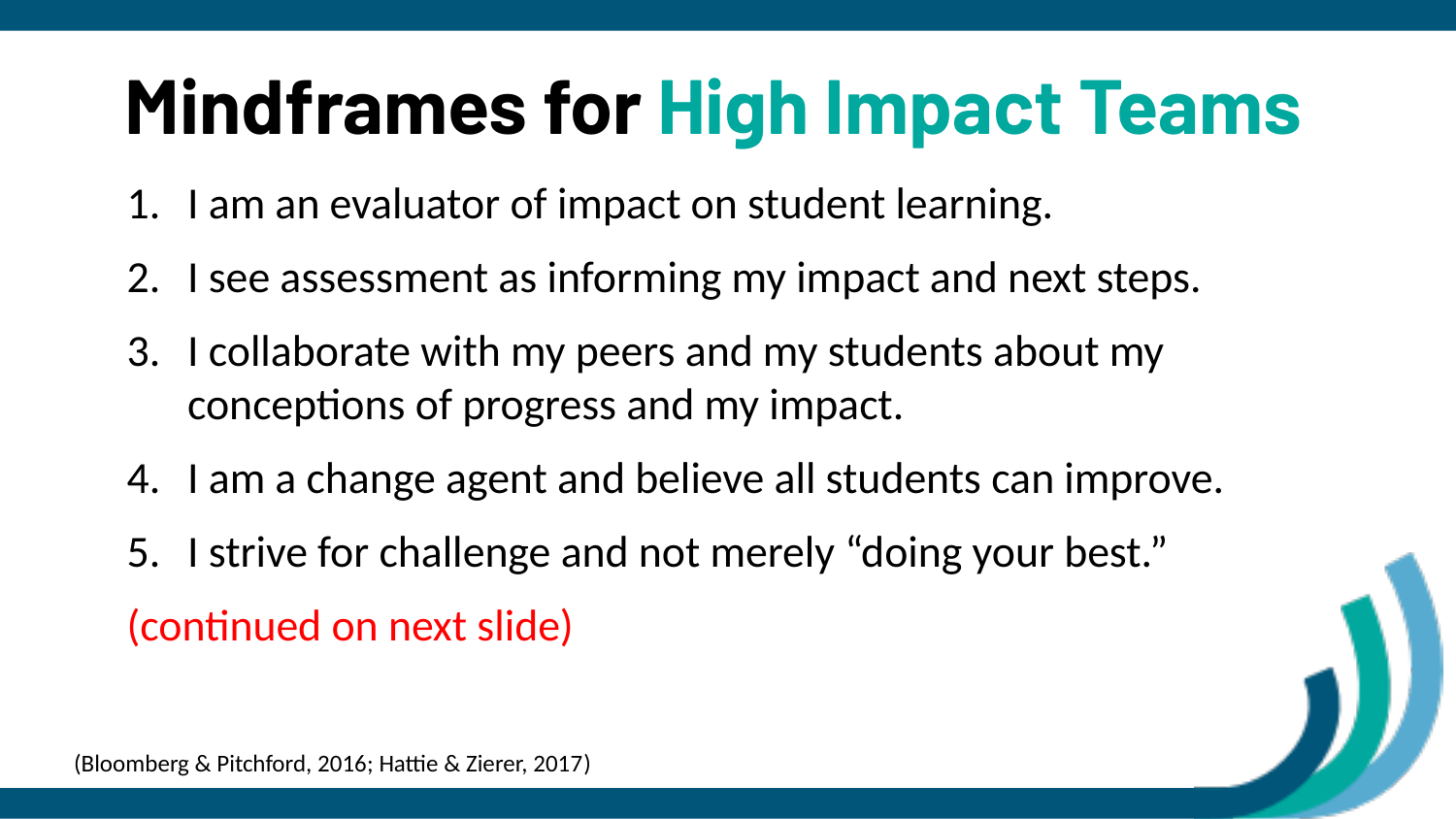

# Mindframes for High Impact Teams
I am an evaluator of impact on student learning.
I see assessment as informing my impact and next steps.
I collaborate with my peers and my students about my conceptions of progress and my impact.
I am a change agent and believe all students can improve.
I strive for challenge and not merely “doing your best.”
(continued on next slide)

(Bloomberg & Pitchford, 2016; Hattie & Zierer, 2017)